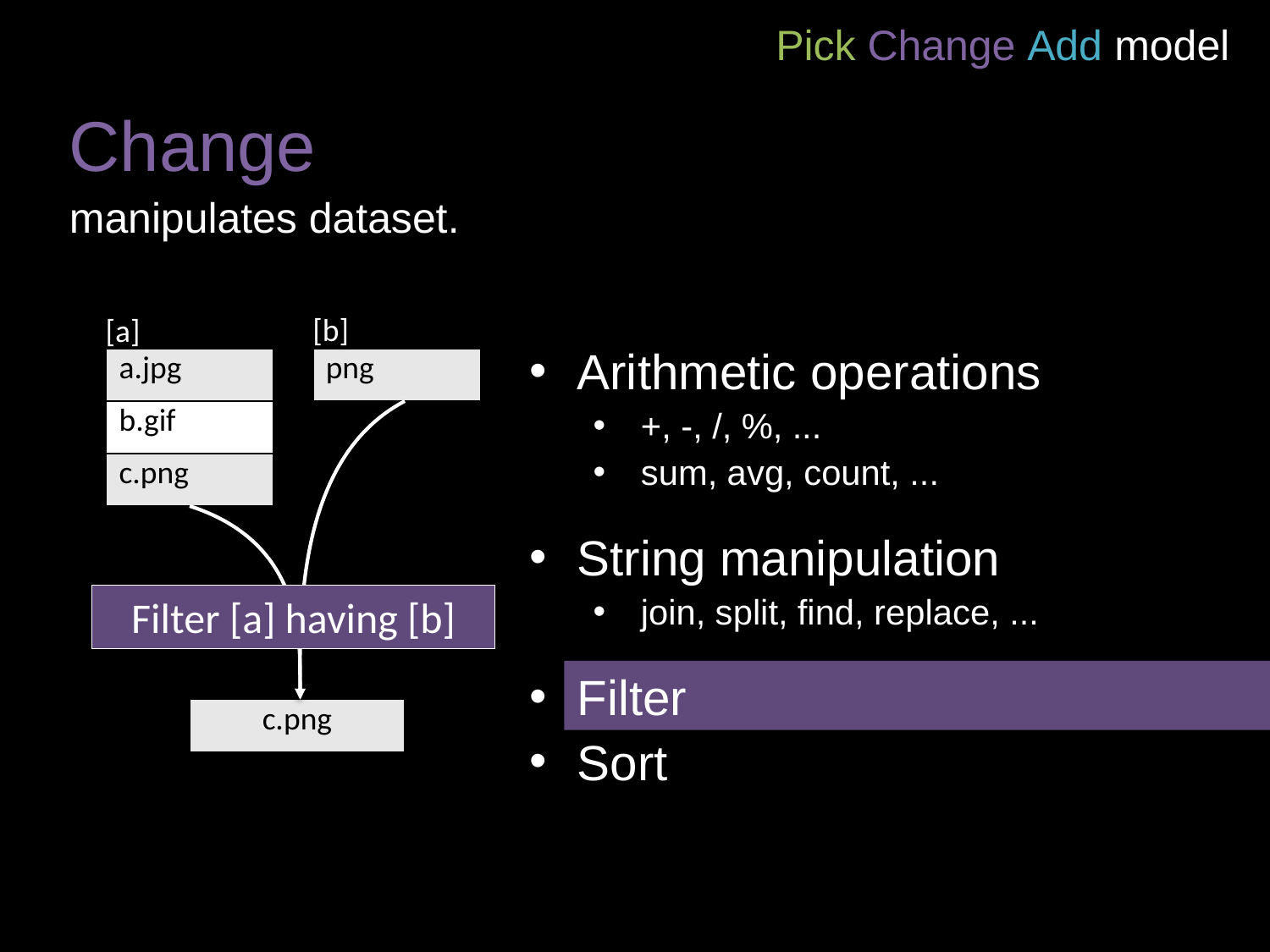

Pick Change Add model
Change
manipulates dataset.

[b]
[a]
Arithmetic operations
+, -, /, %, ...
sum, avg, count, ...

String manipulation
join, split, find, replace, ...

Filter
Sort
| a.jpg |
| --- |
| b.gif |
| c.png |
| png |
| --- |

Filter [a] having [b]

| c.png |
| --- |